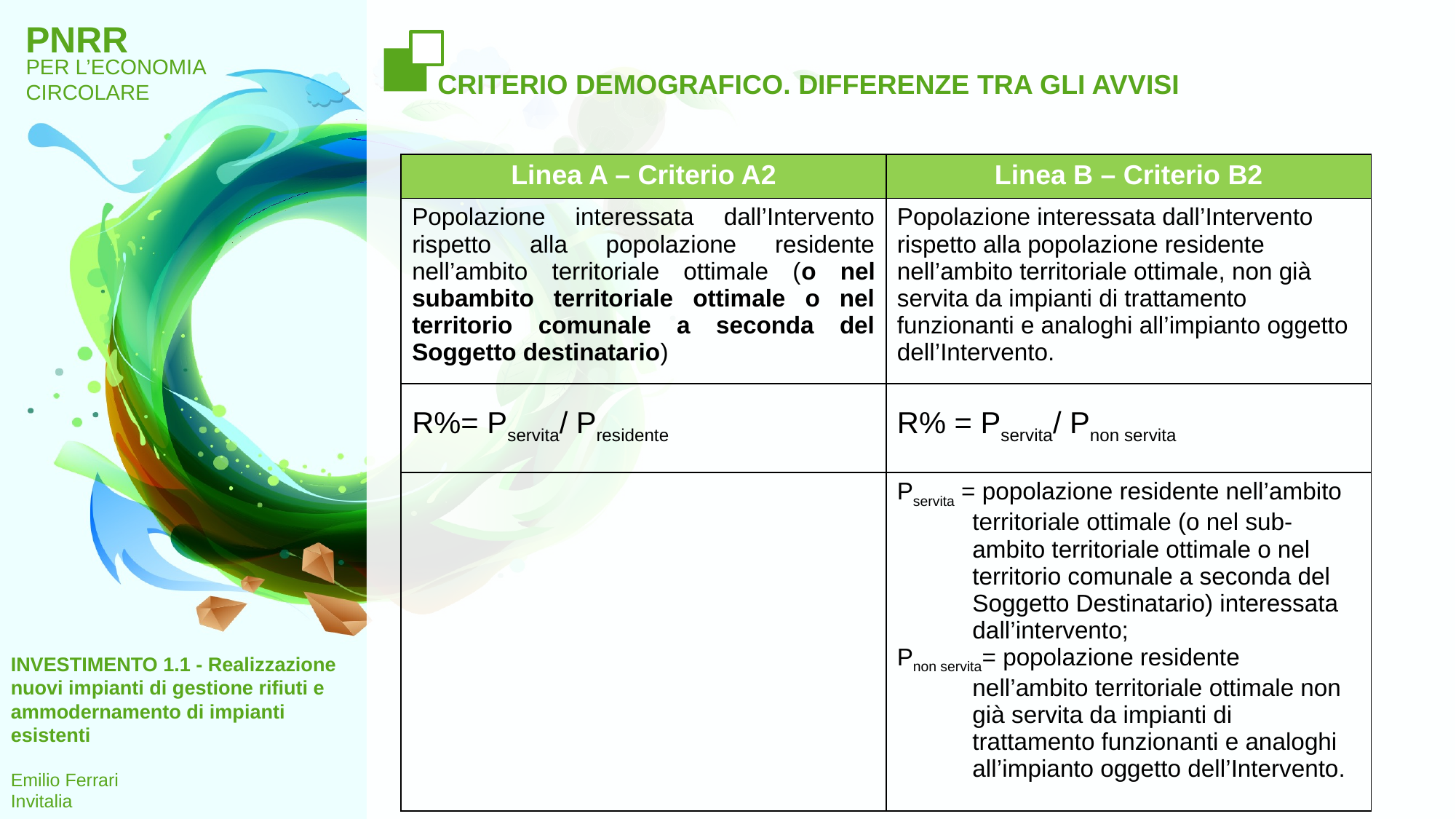

# CRITERIO DEMOGRAFICO. DIFFERENZE TRA GLI AVVISI
| Linea A – Criterio A2 | Linea B – Criterio B2 |
| --- | --- |
| Popolazione interessata dall’Intervento rispetto alla popolazione residente nell’ambito territoriale ottimale (o nel subambito territoriale ottimale o nel territorio comunale a seconda del Soggetto destinatario) | Popolazione interessata dall’Intervento rispetto alla popolazione residente nell’ambito territoriale ottimale, non già servita da impianti di trattamento funzionanti e analoghi all’impianto oggetto dell’Intervento. |
| R%= Pservita/ Presidente | R% = Pservita/ Pnon servita |
|  | Pservita = popolazione residente nell’ambito territoriale ottimale (o nel sub-ambito territoriale ottimale o nel territorio comunale a seconda del Soggetto Destinatario) interessata dall’intervento; Pnon servita= popolazione residente nell’ambito territoriale ottimale non già servita da impianti di trattamento funzionanti e analoghi all’impianto oggetto dell’Intervento. |
INVESTIMENTO 1.1 - Realizzazione nuovi impianti di gestione rifiuti e ammodernamento di impianti esistenti

Emilio Ferrari
Invitalia